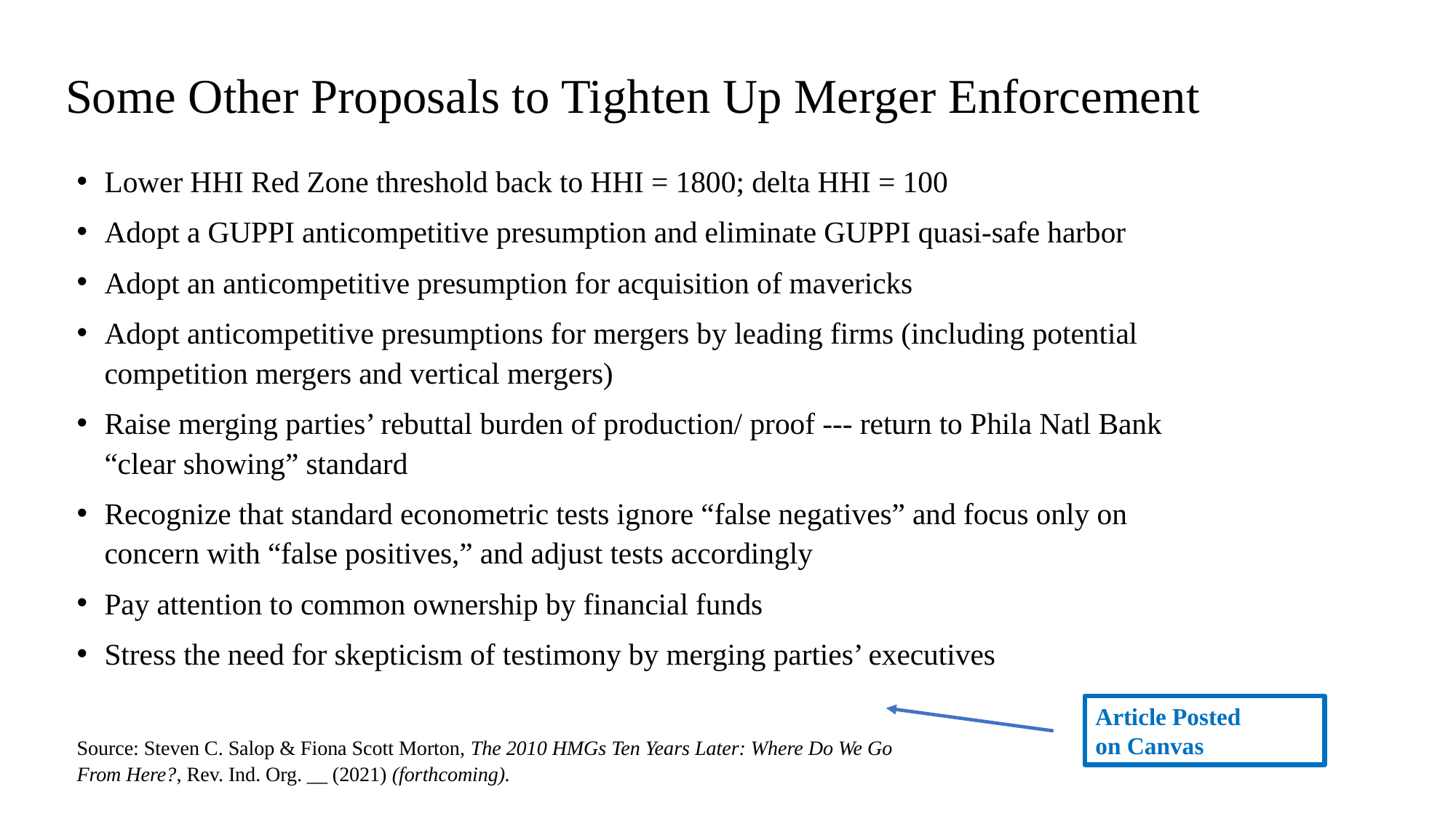

# Some Other Proposals to Tighten Up Merger Enforcement
Lower HHI Red Zone threshold back to HHI = 1800; delta HHI = 100
Adopt a GUPPI anticompetitive presumption and eliminate GUPPI quasi-safe harbor
Adopt an anticompetitive presumption for acquisition of mavericks
Adopt anticompetitive presumptions for mergers by leading firms (including potential competition mergers and vertical mergers)
Raise merging parties’ rebuttal burden of production/ proof --- return to Phila Natl Bank “clear showing” standard
Recognize that standard econometric tests ignore “false negatives” and focus only on concern with “false positives,” and adjust tests accordingly
Pay attention to common ownership by financial funds
Stress the need for skepticism of testimony by merging parties’ executives

Source: Steven C. Salop & Fiona Scott Morton, The 2010 HMGs Ten Years Later: Where Do We Go
From Here?, Rev. Ind. Org. __ (2021) (forthcoming).
Article Posted
on Canvas